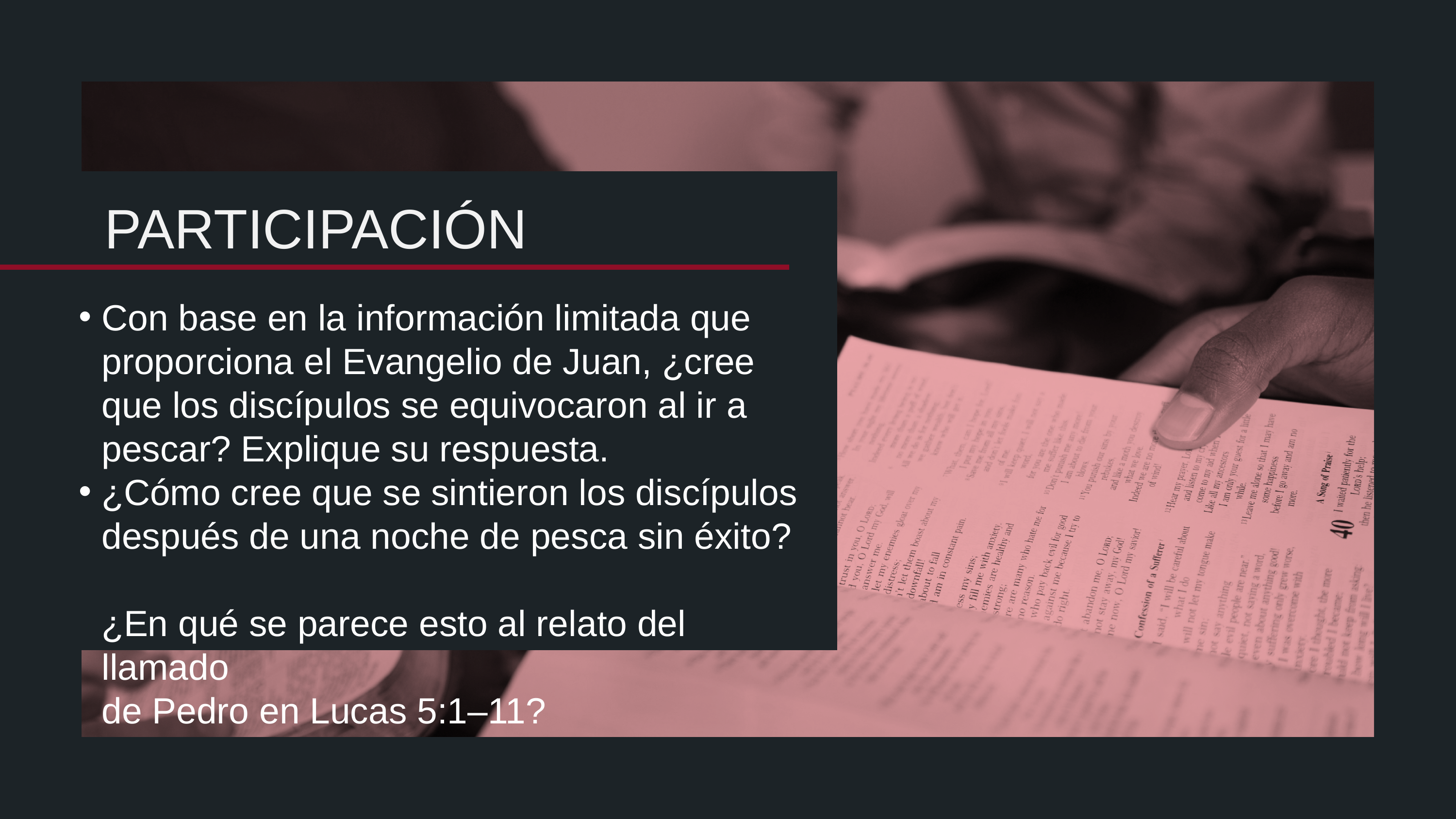

Con base en la información limitada que proporciona el Evangelio de Juan, ¿cree que los discípulos se equivocaron al ir a pescar? Explique su respuesta.
¿Cómo cree que se sintieron los discípulos después de una noche de pesca sin éxito?
¿En qué se parece esto al relato del llamado
de Pedro en Lucas 5:1–11?